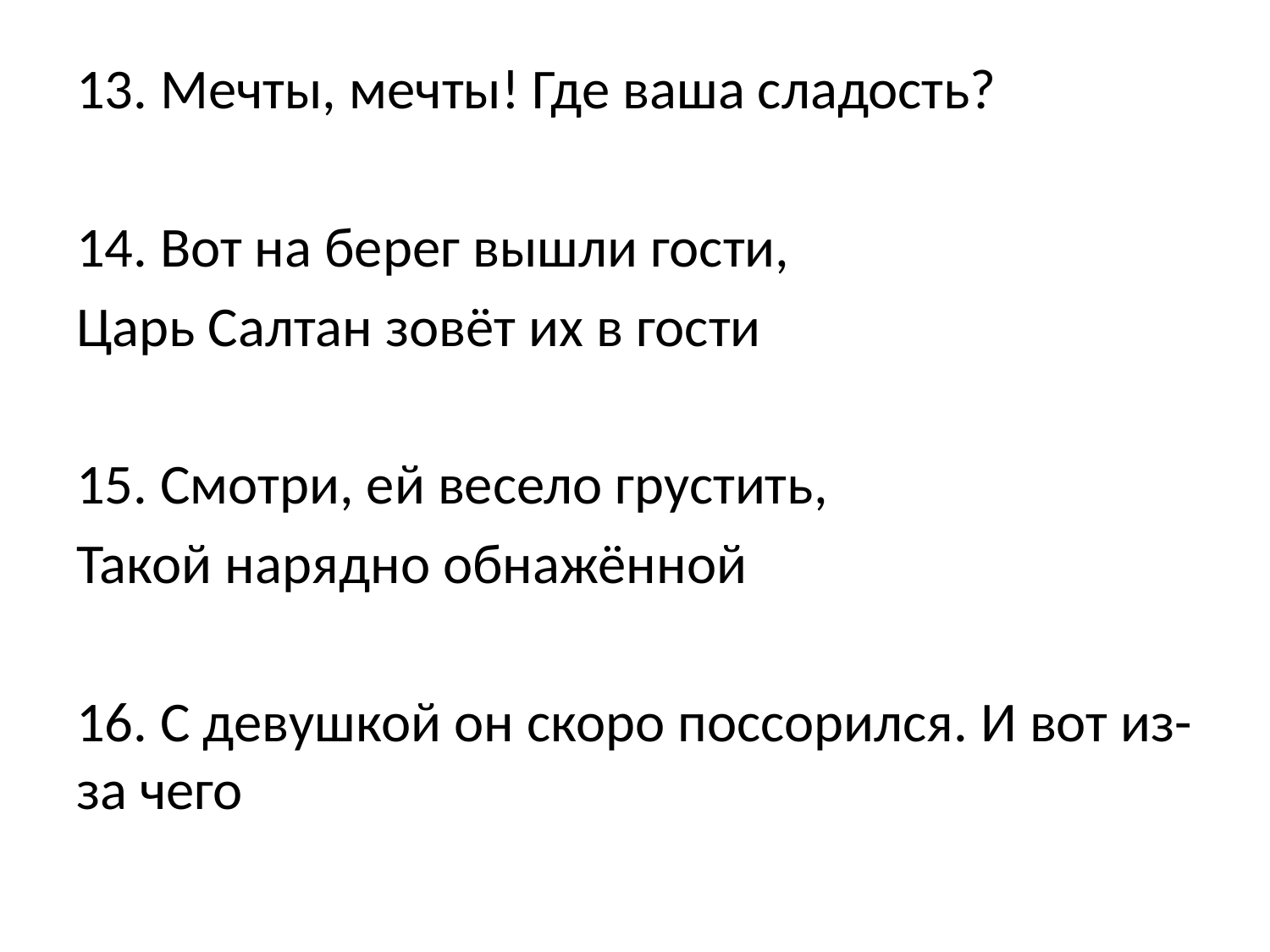

#
13. Мечты, мечты! Где ваша сладость?

14. Вот на берег вышли гости,
Царь Салтан зовёт их в гости

15. Смотри, ей весело грустить,
Такой нарядно обнажённой

16. С девушкой он скоро поссорился. И вот из-за чего